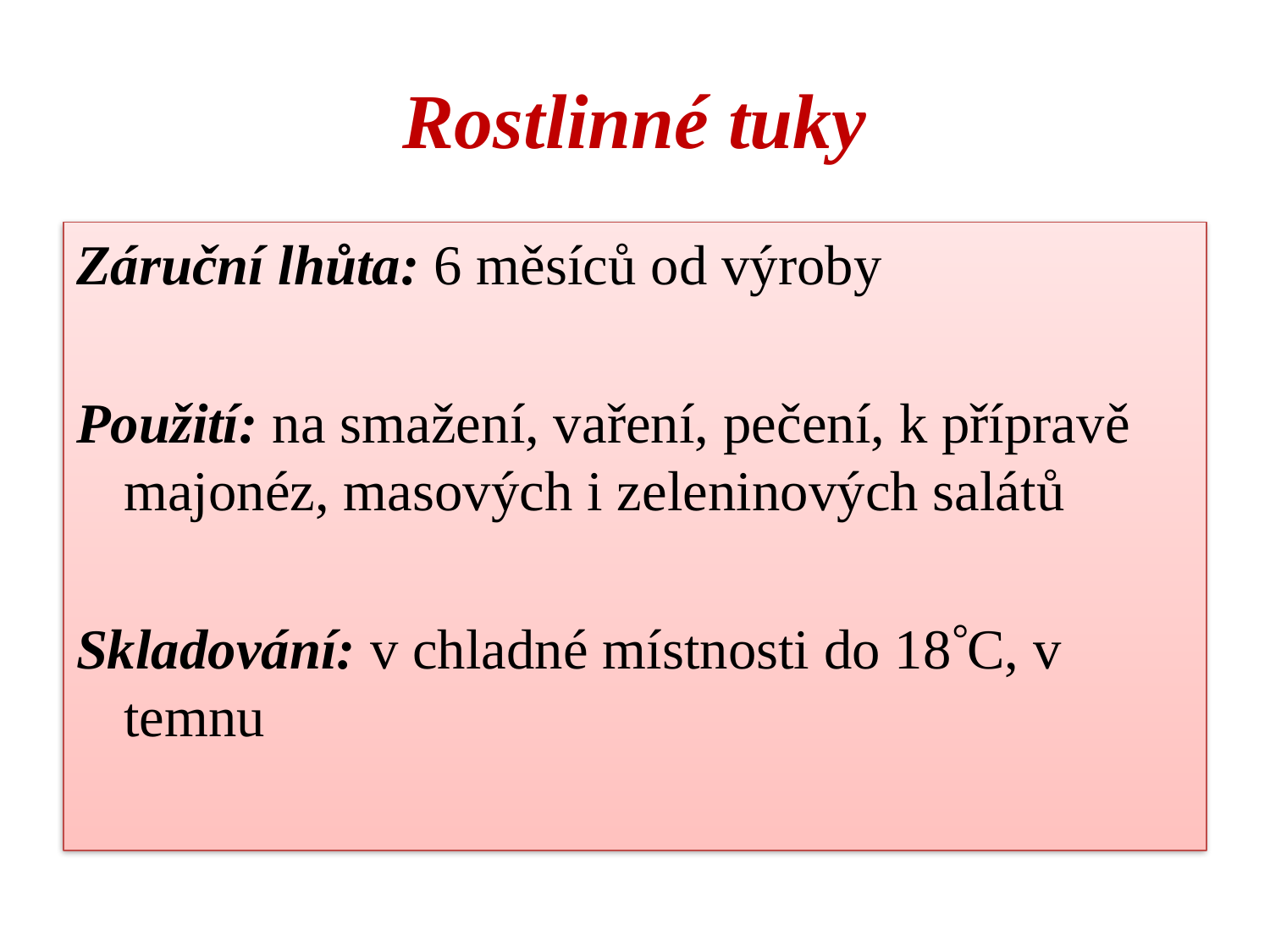

# Rostlinné tuky
Záruční lhůta: 6 měsíců od výroby

Použití: na smažení, vaření, pečení, k přípravě majonéz, masových i zeleninových salátů

Skladování: v chladné místnosti do 18°C, v temnu